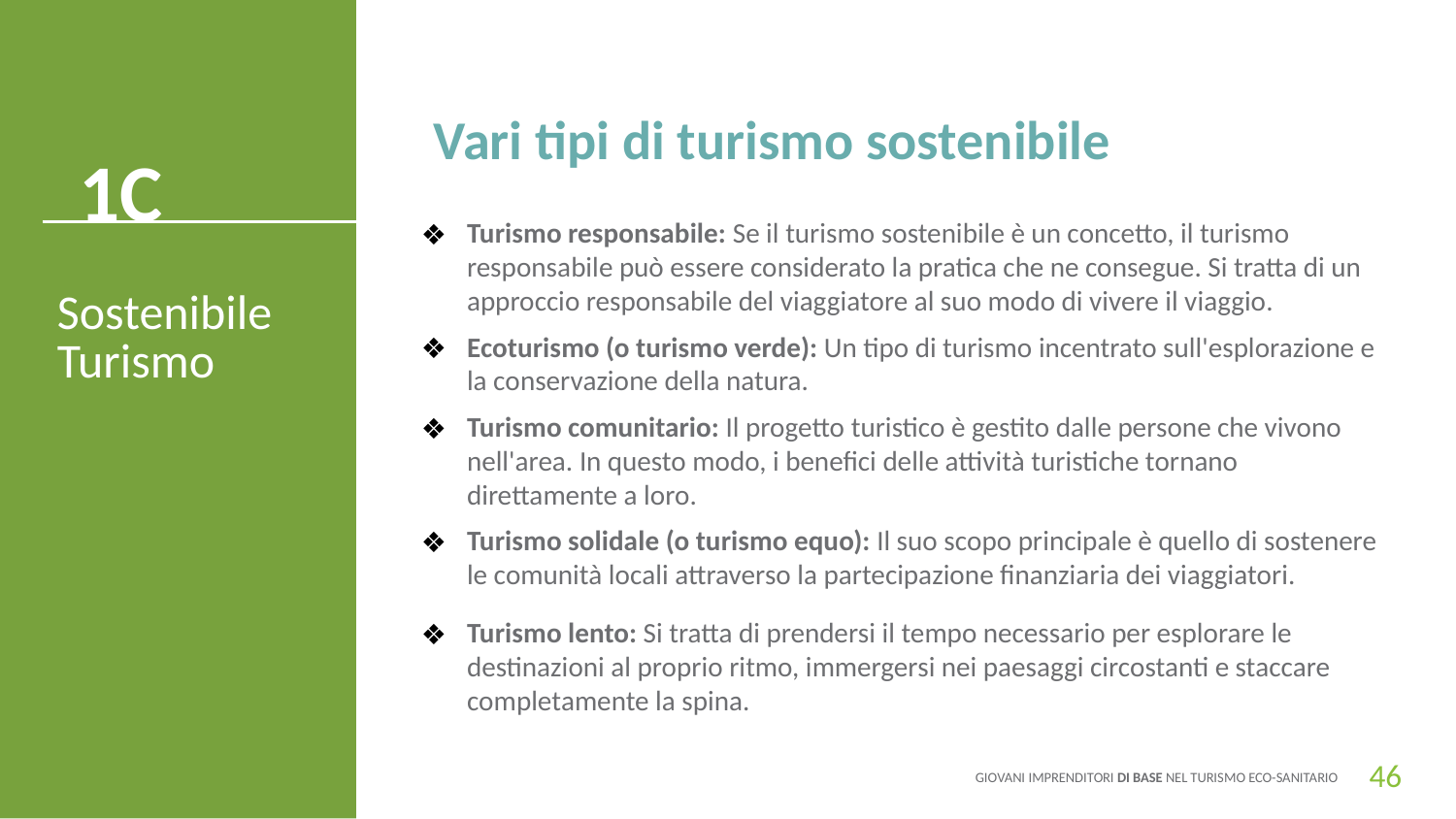

Vari tipi di turismo sostenibile
1C

Turismo responsabile: Se il turismo sostenibile è un concetto, il turismo responsabile può essere considerato la pratica che ne consegue. Si tratta di un approccio responsabile del viaggiatore al suo modo di vivere il viaggio.
Ecoturismo (o turismo verde): Un tipo di turismo incentrato sull'esplorazione e la conservazione della natura.
Turismo comunitario: Il progetto turistico è gestito dalle persone che vivono nell'area. In questo modo, i benefici delle attività turistiche tornano direttamente a loro.
Turismo solidale (o turismo equo): Il suo scopo principale è quello di sostenere le comunità locali attraverso la partecipazione finanziaria dei viaggiatori.
Turismo lento: Si tratta di prendersi il tempo necessario per esplorare le destinazioni al proprio ritmo, immergersi nei paesaggi circostanti e staccare completamente la spina.

Sostenibile
Turismo
46